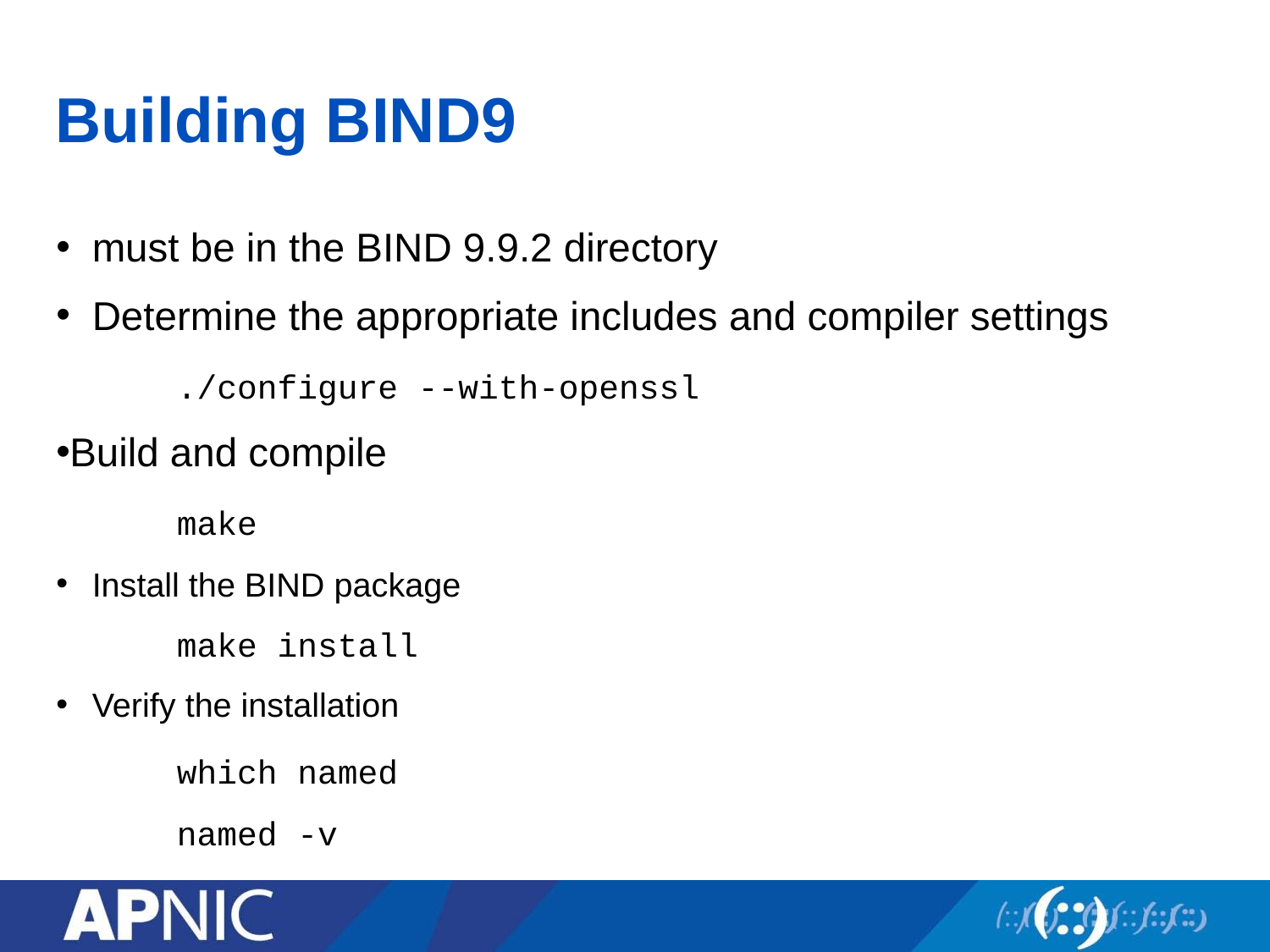

# Building BIND9
must be in the BIND 9.9.2 directory
Determine the appropriate includes and compiler settings
	./configure --with-openssl
Build and compile
	make
Install the BIND package
	make install
Verify the installation
	which named
	named -v